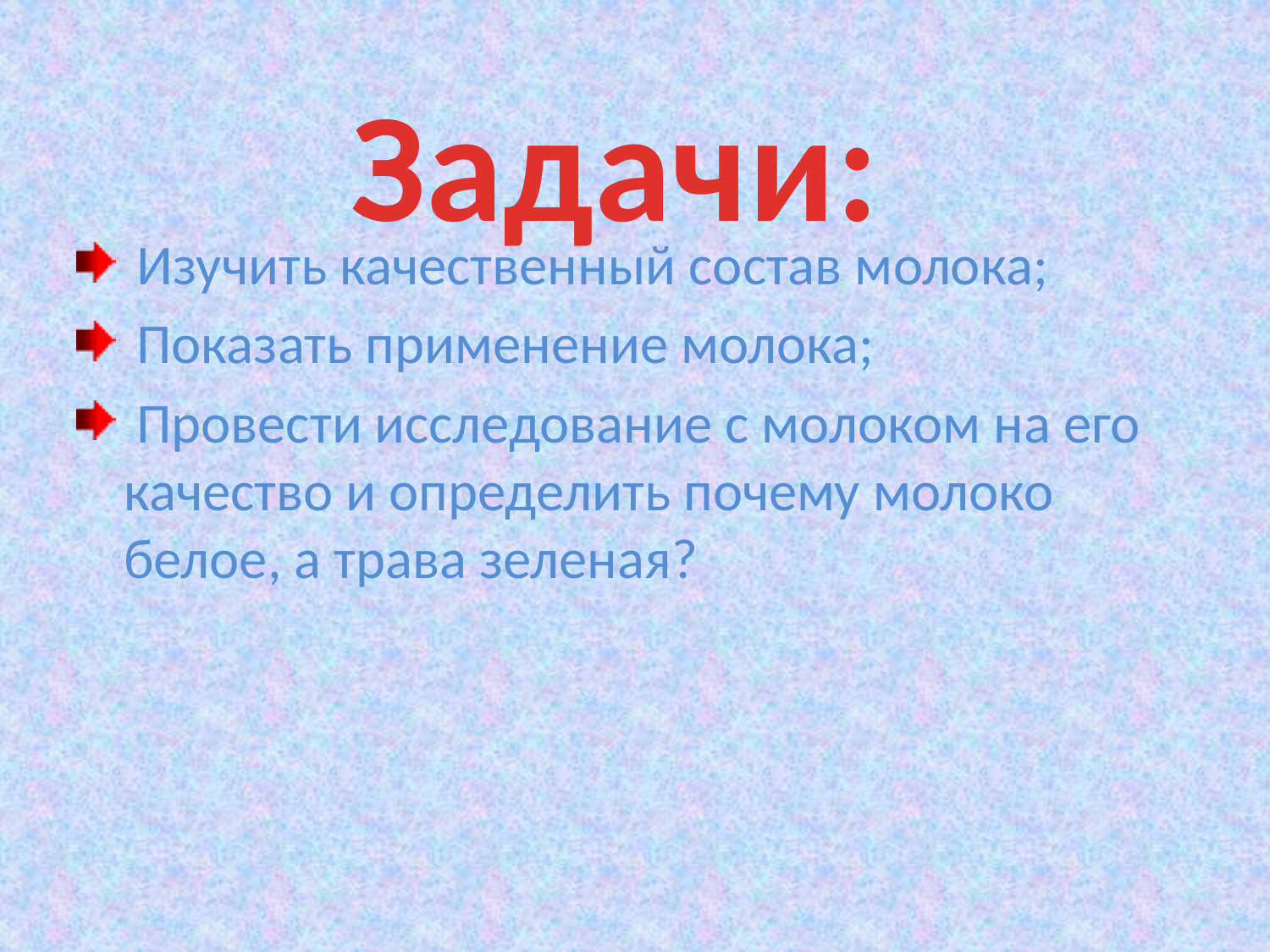

Задачи:
 Изучить качественный состав молока;
 Показать применение молока;
 Провести исследование с молоком на его качество и определить почему молоко белое, а трава зеленая?